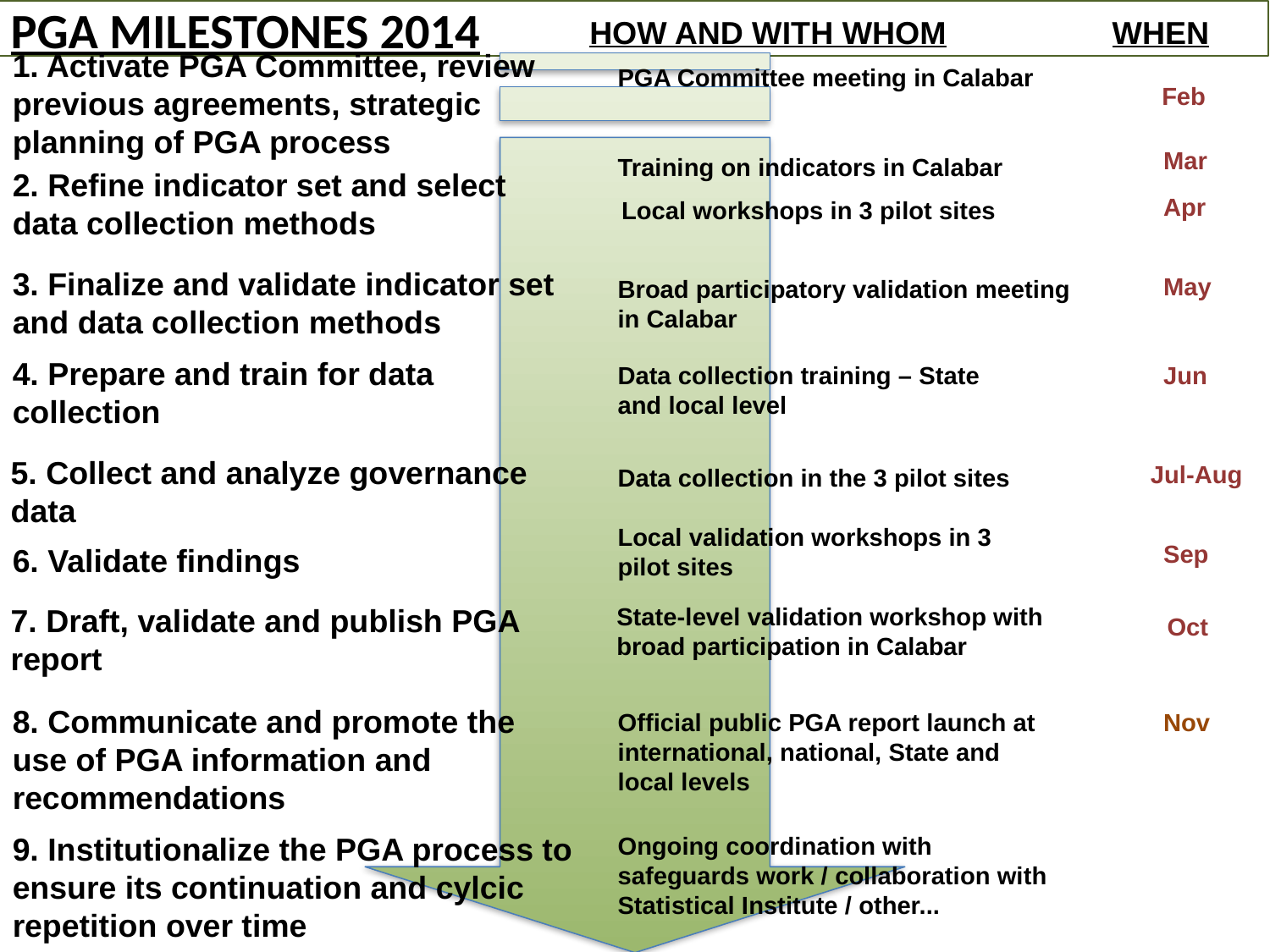

PGA MILESTONES 2014
HOW AND WITH WHOM
WHEN
1. Activate PGA Committee, review previous agreements, strategic planning of PGA process
PGA Committee meeting in Calabar
Feb
Mar
Training on indicators in Calabar
2. Refine indicator set and select data collection methods
Apr
Local workshops in 3 pilot sites

3. Finalize and validate indicator set and data collection methods
May
Broad participatory validation meeting in Calabar
4. Prepare and train for data collection
Data collection training – State and local level
Jun
5. Collect and analyze governance data
Jul-Aug
Data collection in the 3 pilot sites
Local validation workshops in 3 pilot sites
Sep
6. Validate findings
7. Draft, validate and publish PGA report
State-level validation workshop with broad participation in Calabar
Oct

8. Communicate and promote the use of PGA information and recommendations
Official public PGA report launch at international, national, State and local levels
Nov
9. Institutionalize the PGA process to ensure its continuation and cylcic repetition over time
Ongoing coordination with safeguards work / collaboration with Statistical Institute / other...